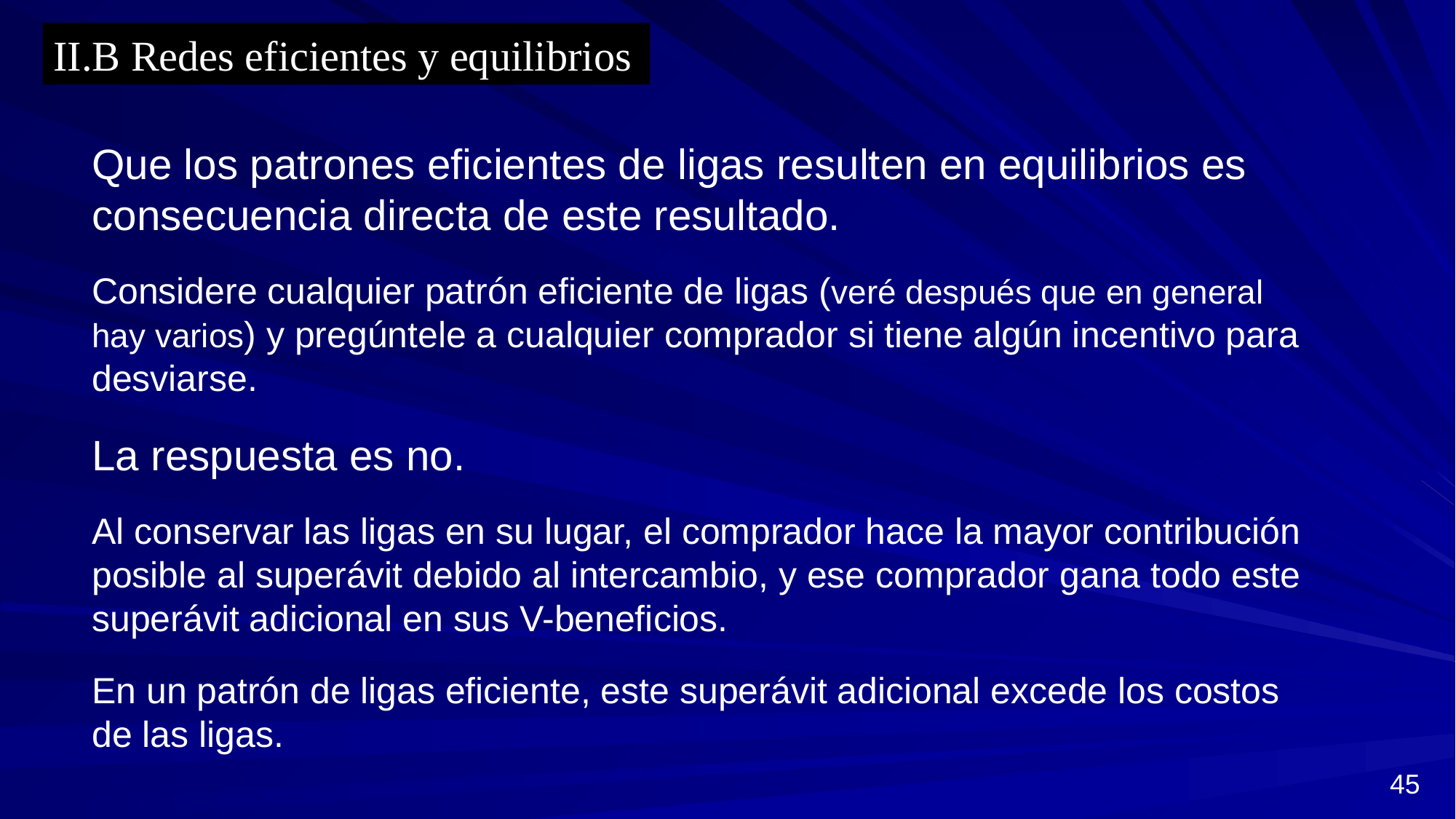

II.B Redes eficientes y equilibrios
Que los patrones eficientes de ligas resulten en equilibrios es consecuencia directa de este resultado.

Considere cualquier patrón eficiente de ligas (veré después que en general hay varios) y pregúntele a cualquier comprador si tiene algún incentivo para desviarse.

La respuesta es no.

Al conservar las ligas en su lugar, el comprador hace la mayor contribución posible al superávit debido al intercambio, y ese comprador gana todo este superávit adicional en sus V-beneficios.

En un patrón de ligas eficiente, este superávit adicional excede los costos de las ligas.
45